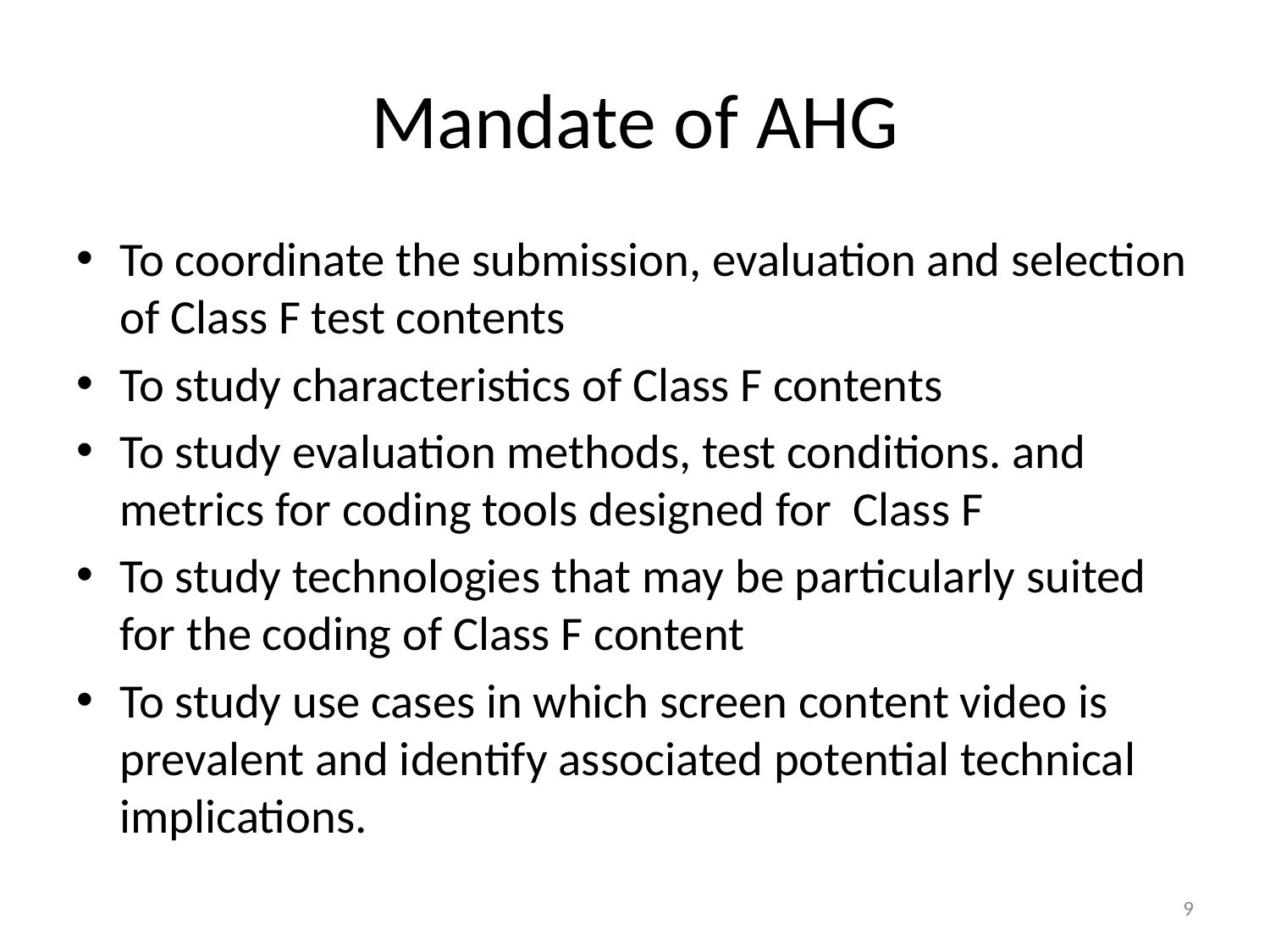

# Mandate of AHG
To coordinate the submission, evaluation and selection of Class F test contents
To study characteristics of Class F contents
To study evaluation methods, test conditions. and metrics for coding tools designed for  Class F
To study technologies that may be particularly suited for the coding of Class F content
To study use cases in which screen content video is prevalent and identify associated potential technical implications.

9